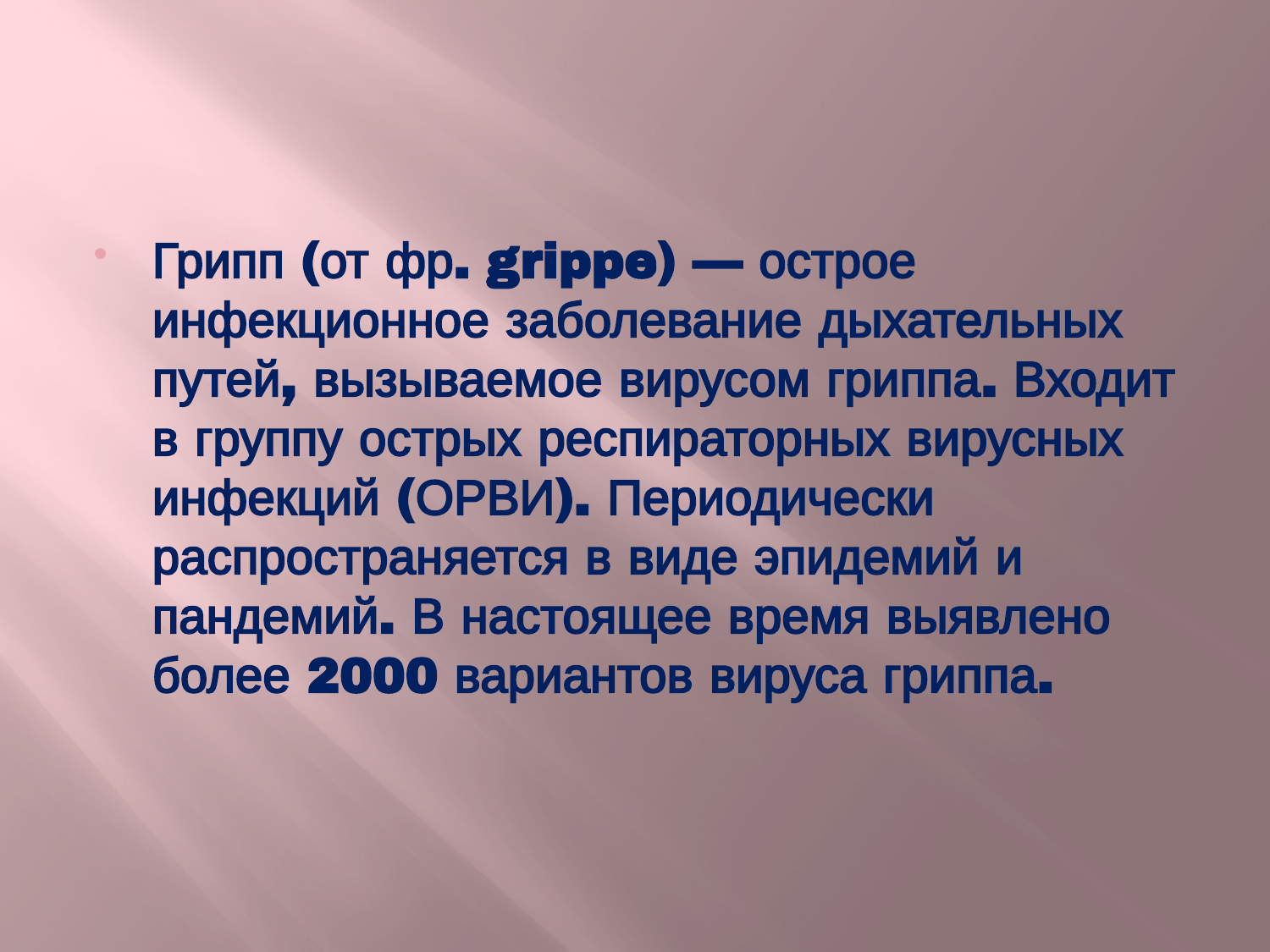

#
Грипп (от фр. grippe) — острое инфекционное заболевание дыхательных путей, вызываемое вирусом гриппа. Входит в группу острых респираторных вирусных инфекций (ОРВИ). Периодически распространяется в виде эпидемий и пандемий. В настоящее время выявлено более 2000 вариантов вируса гриппа.